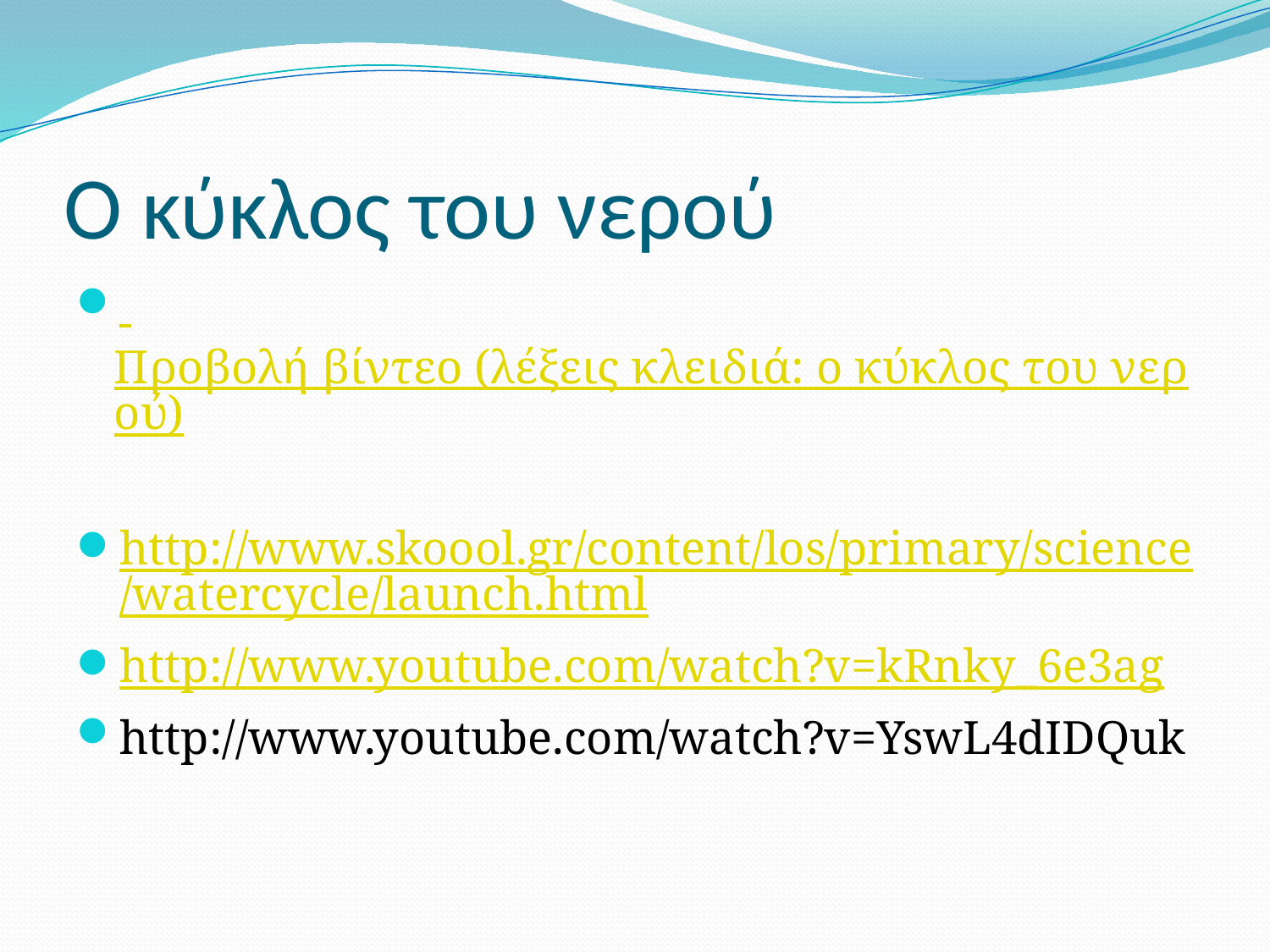

# Ο κύκλος του νερού
 Προβολή βίντεο (λέξεις κλειδιά: ο κύκλος του νερού)

http://www.skoool.gr/content/los/primary/science/watercycle/launch.html
http://www.youtube.com/watch?v=kRnky_6e3ag
http://www.youtube.com/watch?v=YswL4dIDQuk